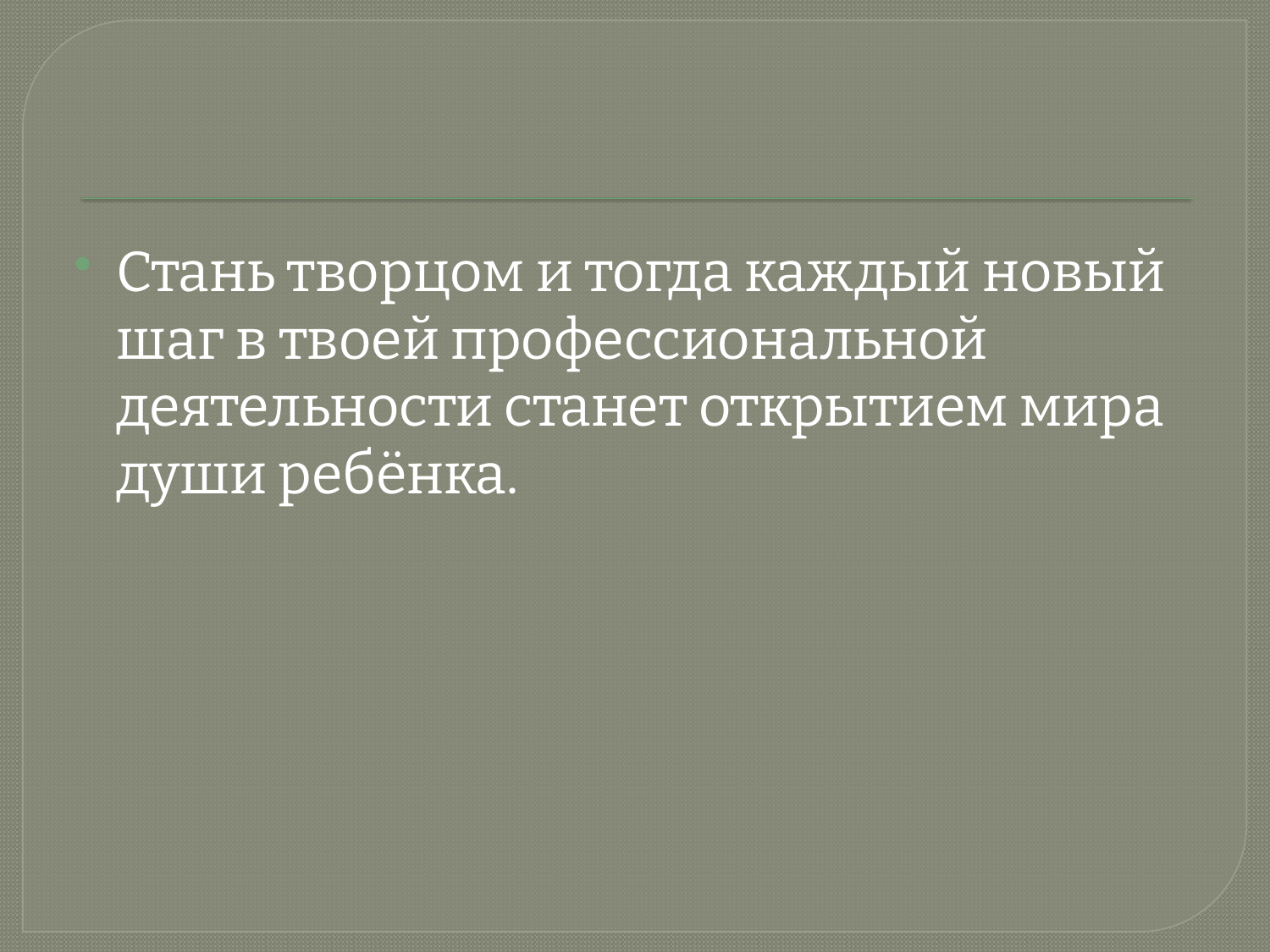

Стань творцом и тогда каждый новый шаг в твоей профессиональной деятельности станет открытием мира души ребёнка.